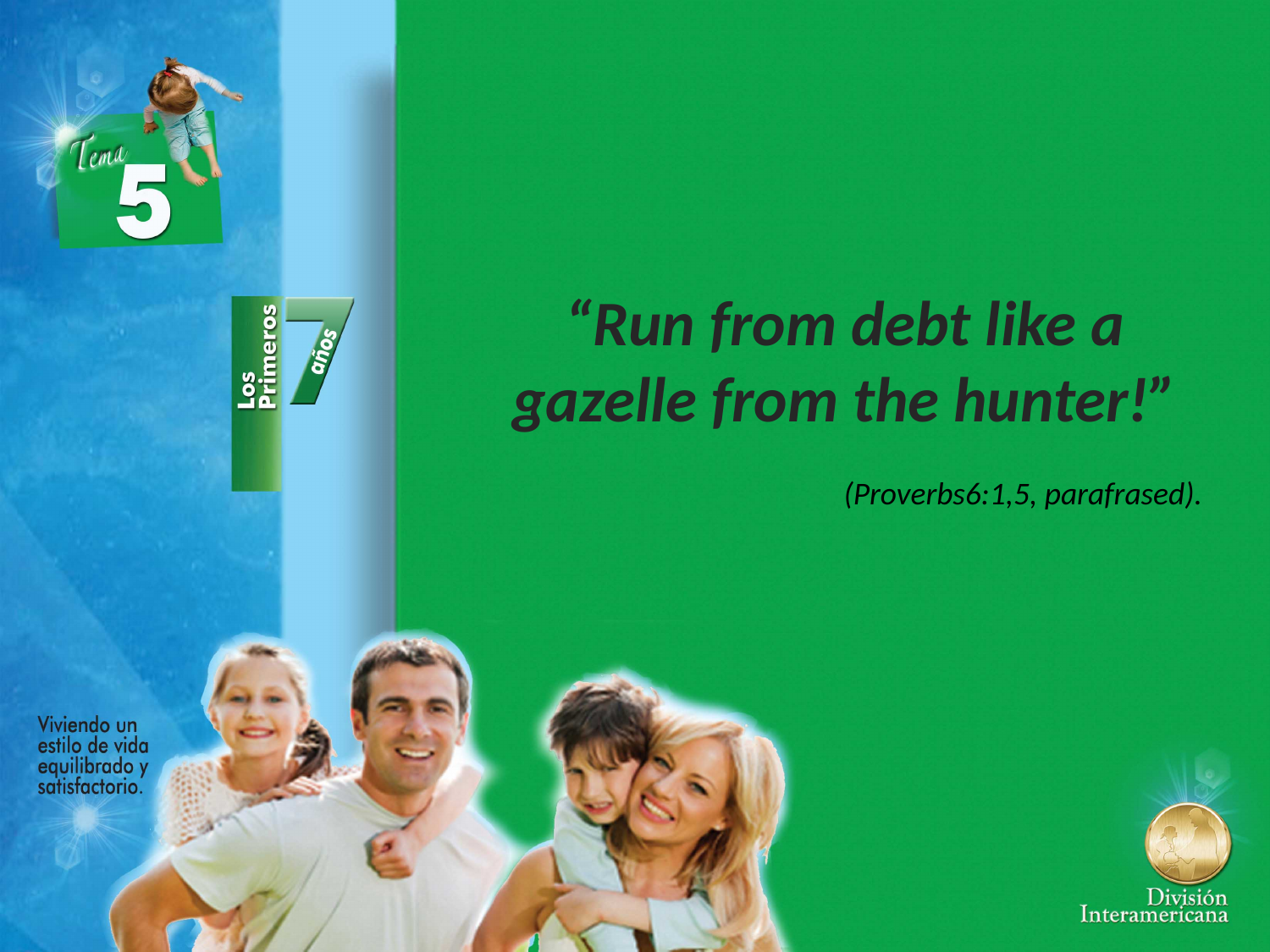

“Run from debt like a gazelle from the hunter!”

(Proverbs6:1,5, parafrased).